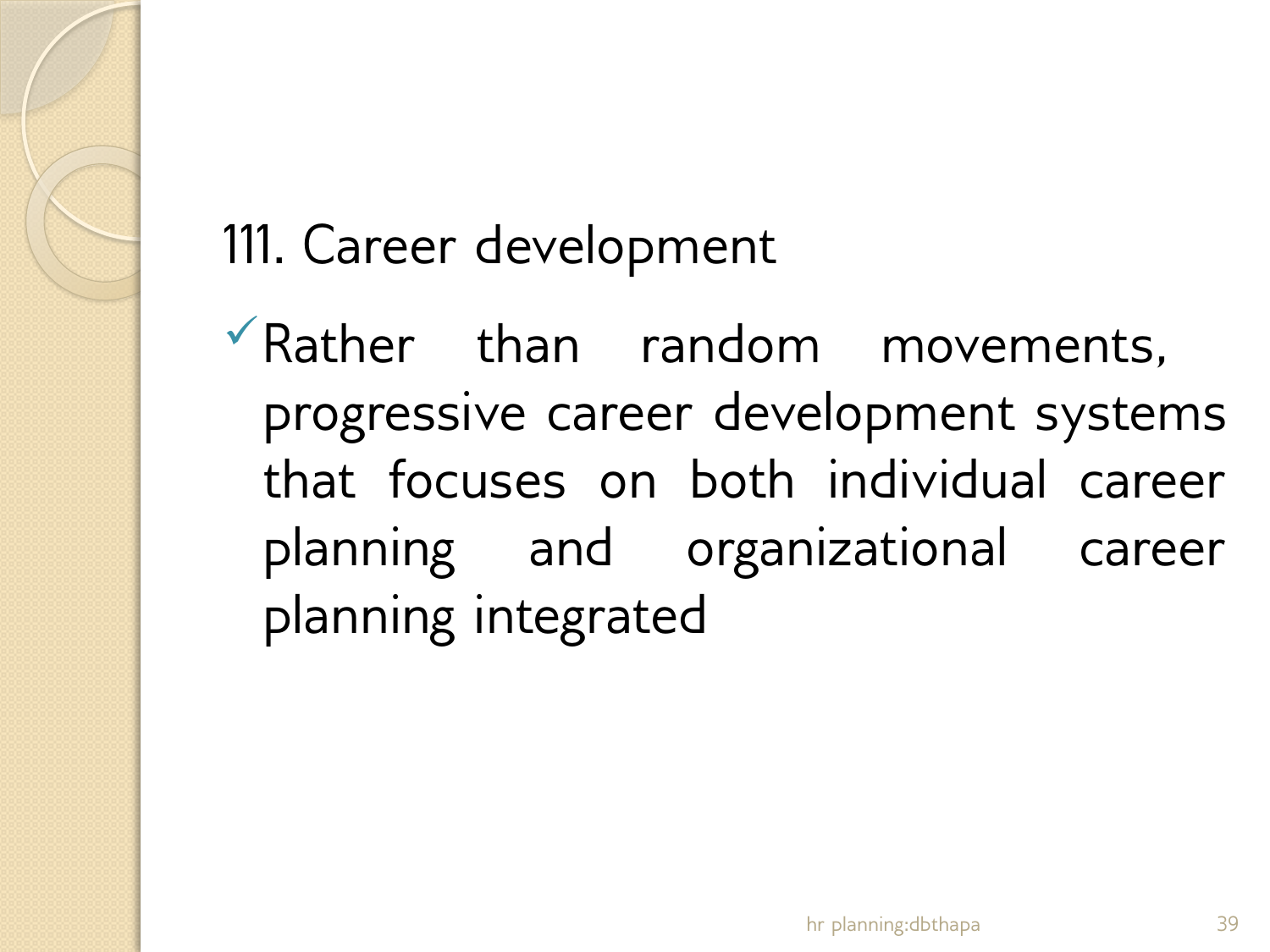

#
111. Career development

Rather than random movements,  progressive career development systems that focuses on both individual career planning and organizational career planning integrated
hr planning:dbthapa
39